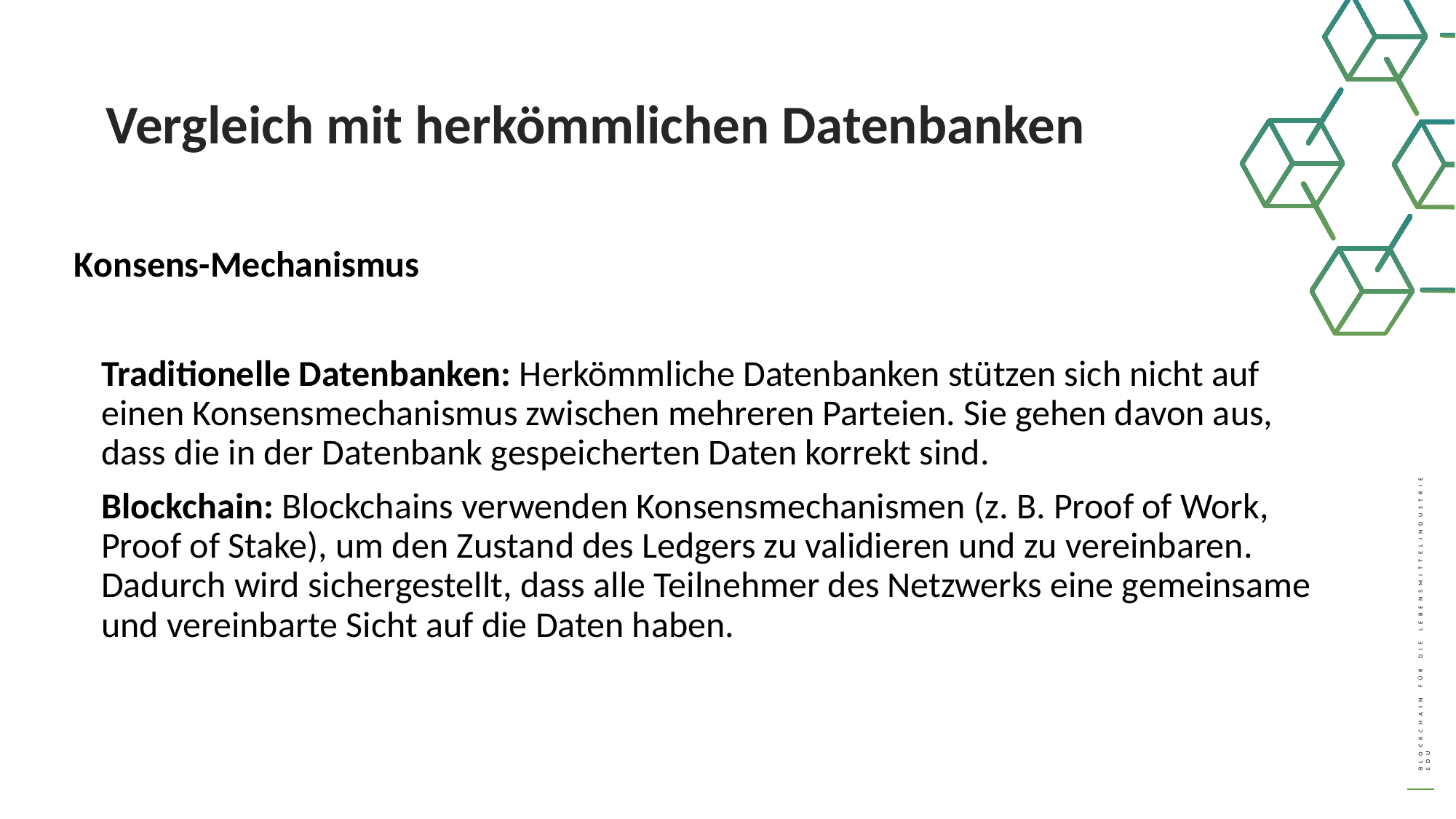

Vergleich mit herkömmlichen Datenbanken
Konsens-Mechanismus

	Traditionelle Datenbanken: Herkömmliche Datenbanken stützen sich nicht auf einen Konsensmechanismus zwischen mehreren Parteien. Sie gehen davon aus, dass die in der Datenbank gespeicherten Daten korrekt sind.
	Blockchain: Blockchains verwenden Konsensmechanismen (z. B. Proof of Work, Proof of Stake), um den Zustand des Ledgers zu validieren und zu vereinbaren. Dadurch wird sichergestellt, dass alle Teilnehmer des Netzwerks eine gemeinsame und vereinbarte Sicht auf die Daten haben.